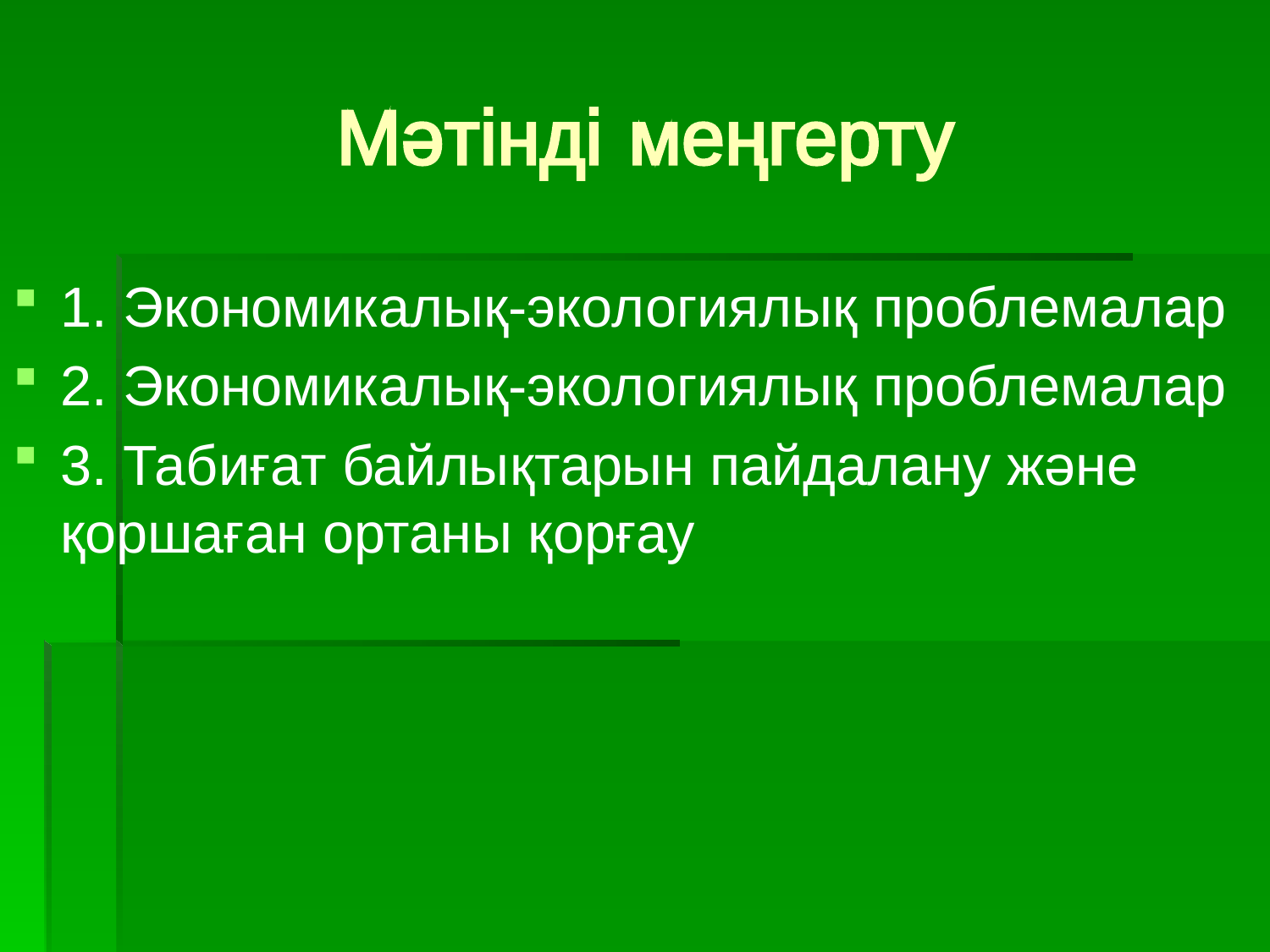

# Мәтінді меңгерту
1. Экономикалық-экологиялық проблемалар
2. Экономикалық-экологиялық проблемалар
3. Табиғат байлықтарын пайдалану және қоршаған ортаны қорғау